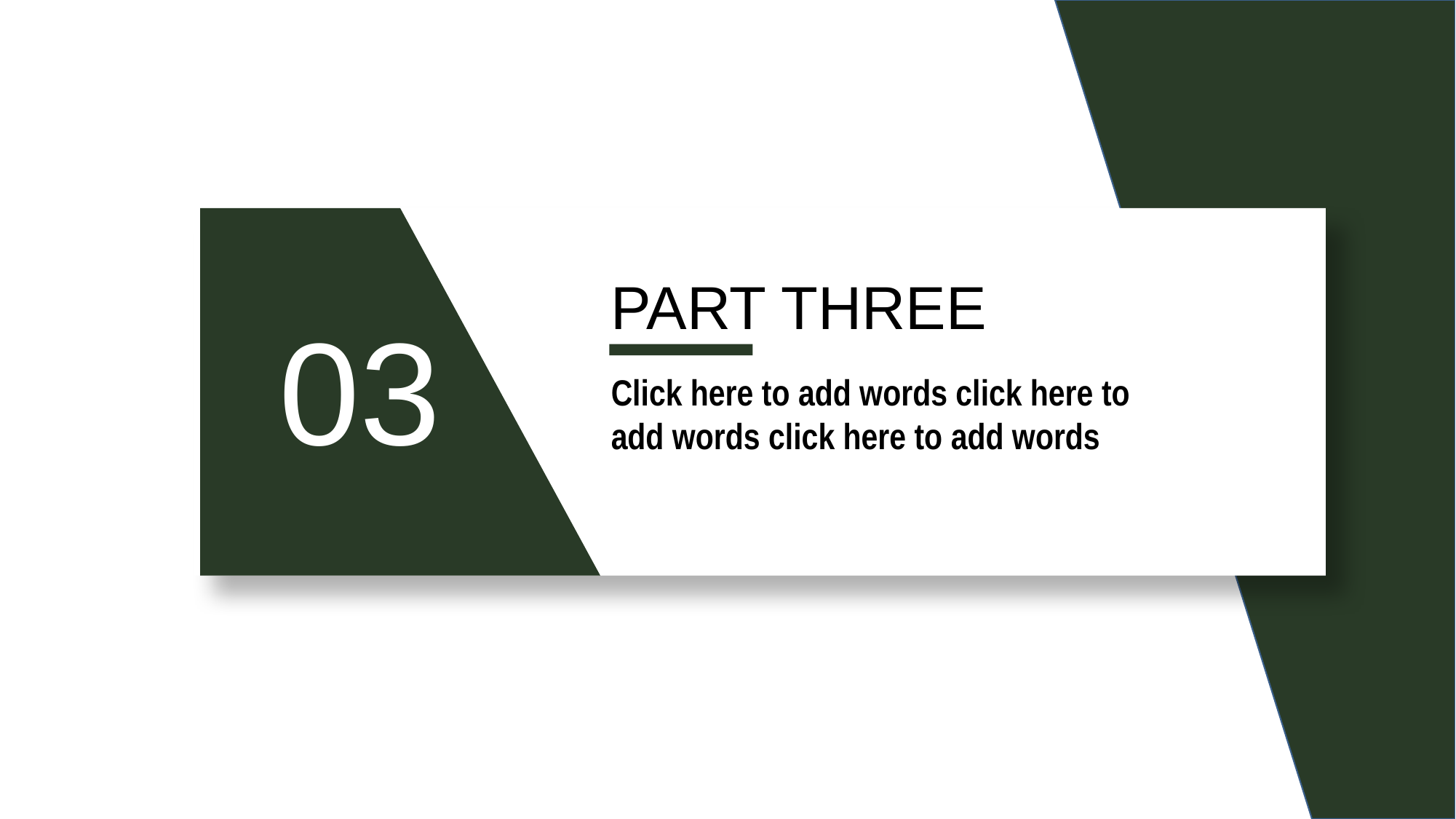

PART THREE
03

Click here to add words click here to add words click here to add words